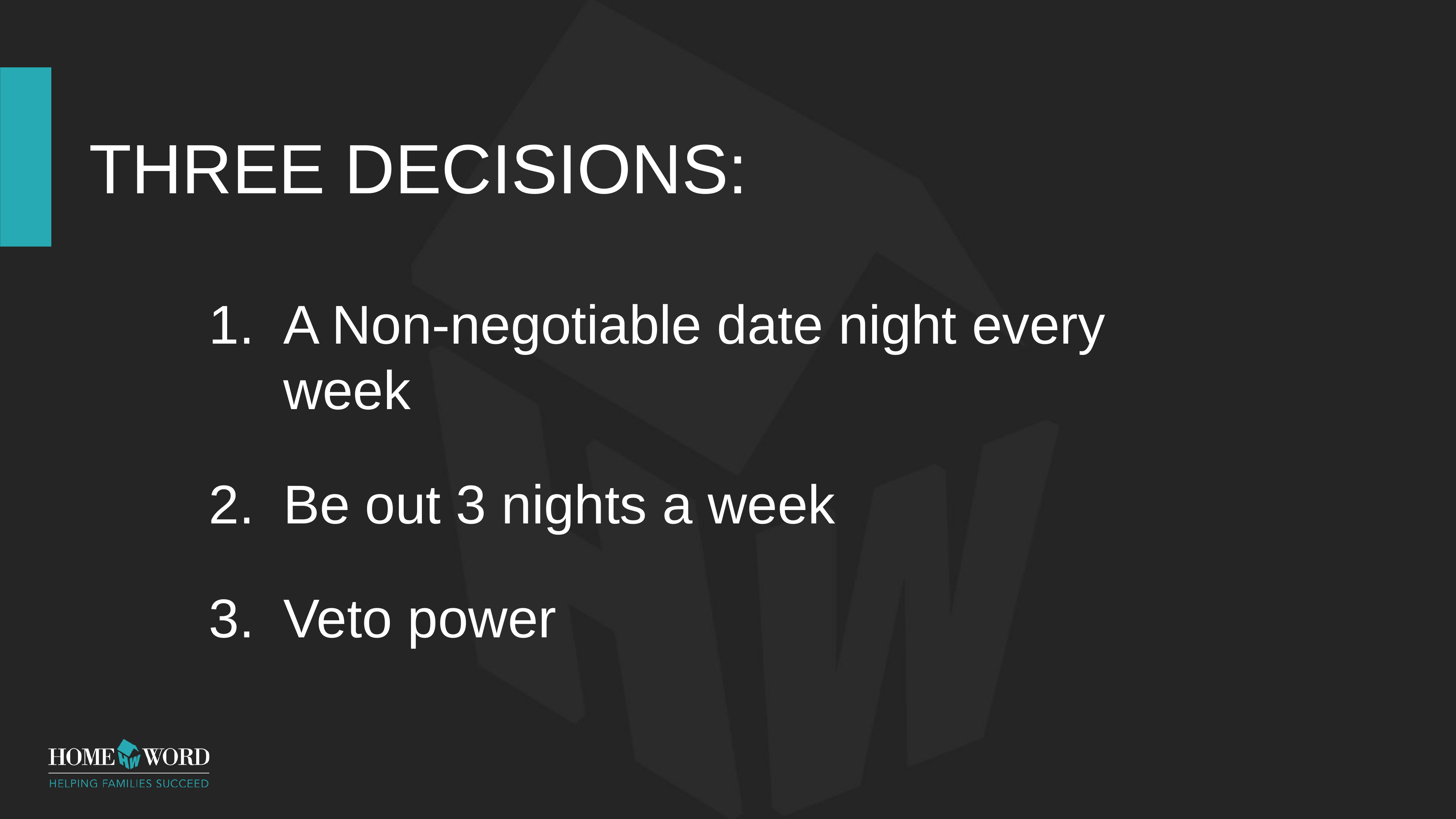

# Three decisions:
A Non-negotiable date night every week
Be out 3 nights a week
Veto power